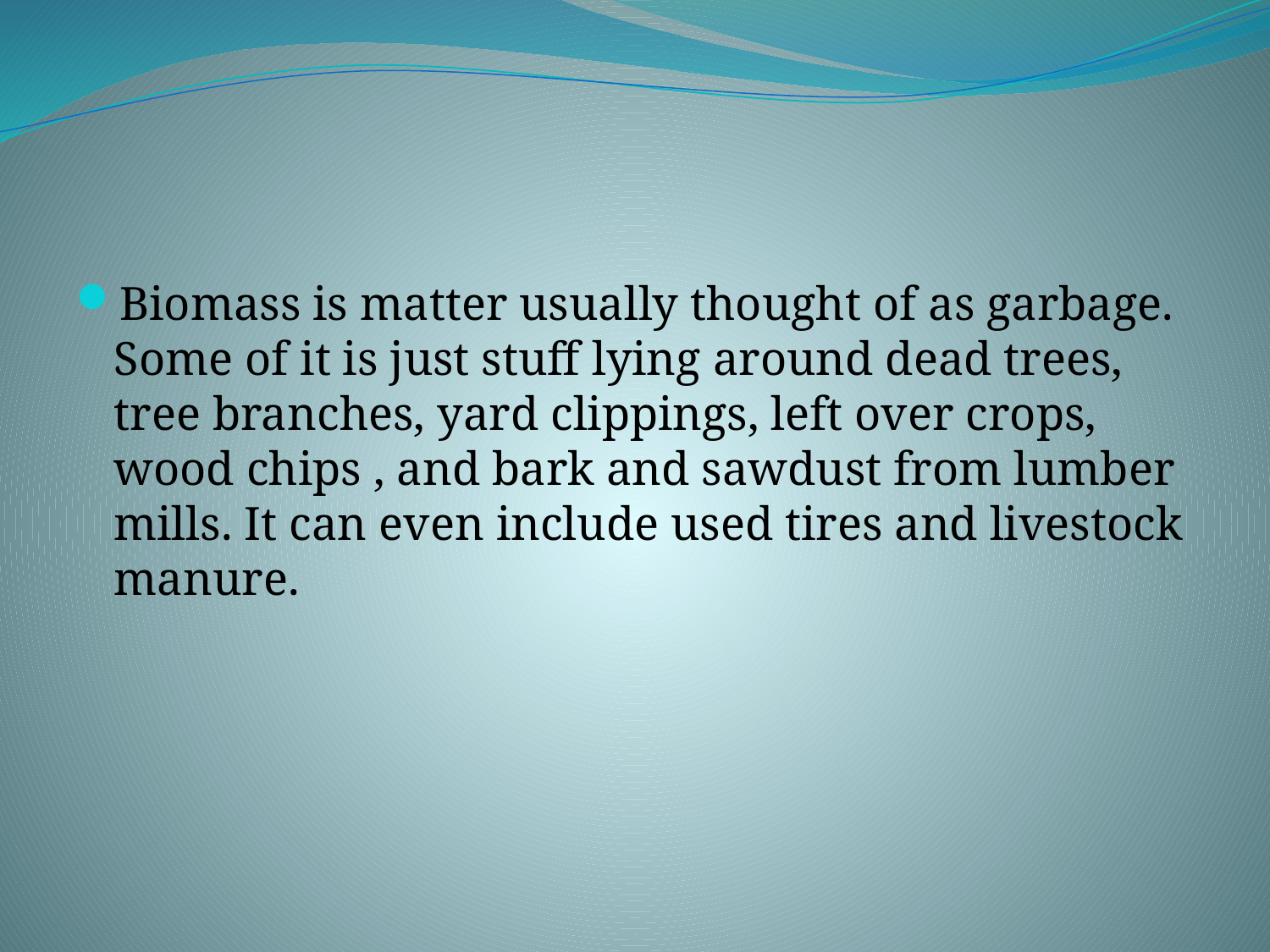

#
Biomass is matter usually thought of as garbage. Some of it is just stuff lying around dead trees, tree branches, yard clippings, left over crops, wood chips , and bark and sawdust from lumber mills. It can even include used tires and livestock manure.